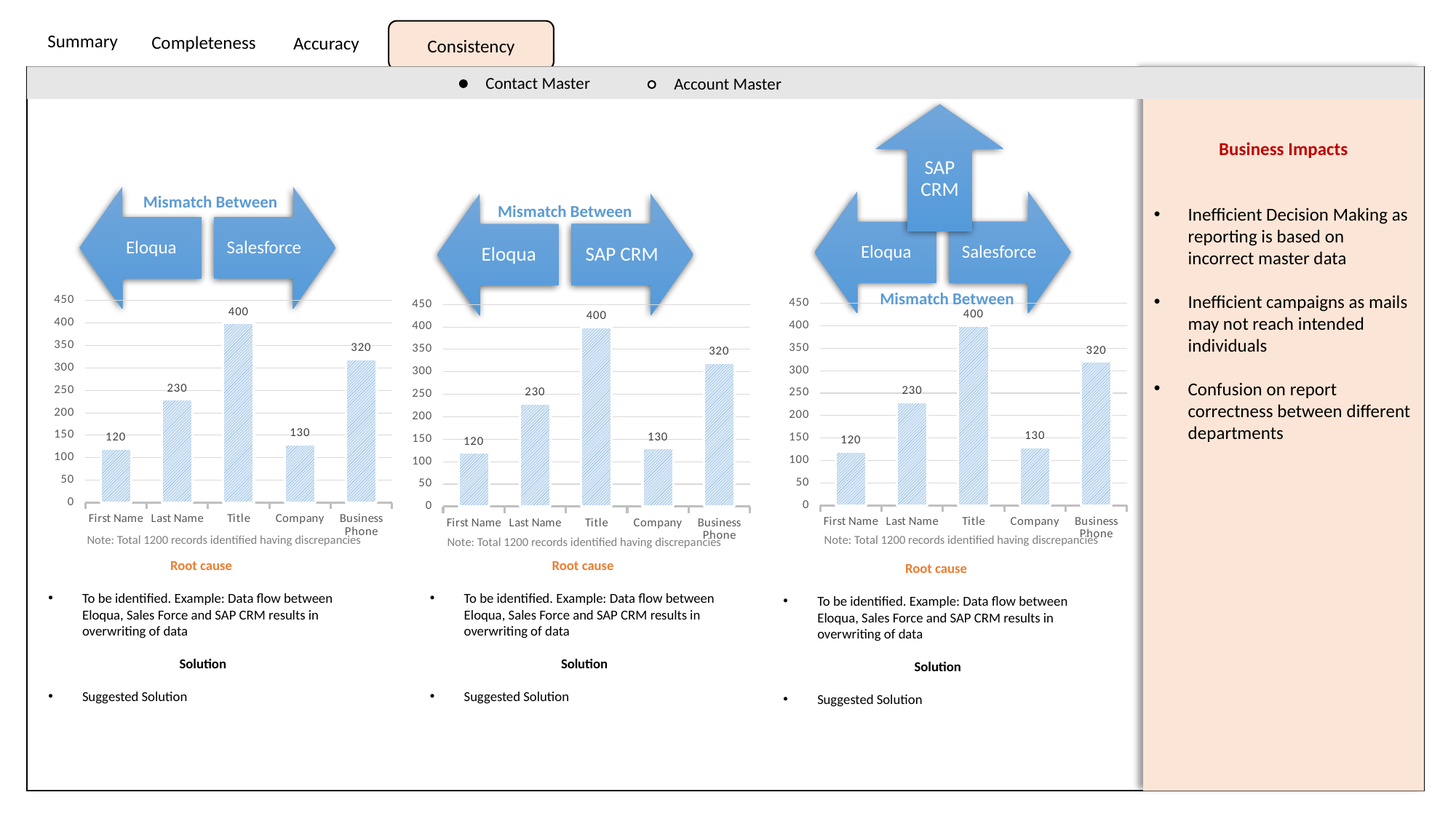

Consistency
Summary
Completeness
Accuracy

Business Impacts

Inefficient Decision Making as reporting is based on incorrect master data

Inefficient campaigns as mails may not reach intended individuals

Confusion on report correctness between different departments

Contact Master
Account Master

SAP CRM
Eloqua
Salesforce
Eloqua
Salesforce
Eloqua
SAP CRM
Mismatch Between
Mismatch Between
Mismatch Between

### Chart

| Category | Eloqua Vs Sales Force |
|---|---|
| First Name | 120.0 |
| Last Name | 230.0 |
| Title | 400.0 |
| Company | 130.0 |
| Business Phone | 320.0 |

### Chart

| Category | Eloqua Vs Sales Force |
|---|---|
| First Name | 120.0 |
| Last Name | 230.0 |
| Title | 400.0 |
| Company | 130.0 |
| Business Phone | 320.0 |

### Chart

| Category | Eloqua Vs Sales Force |
|---|---|
| First Name | 120.0 |
| Last Name | 230.0 |
| Title | 400.0 |
| Company | 130.0 |
| Business Phone | 320.0 |
Note: Total 1200 records identified having discrepancies
Note: Total 1200 records identified having discrepancies
Note: Total 1200 records identified having discrepancies
Root cause

To be identified. Example: Data flow between Eloqua, Sales Force and SAP CRM results in overwriting of data

Solution

Suggested Solution

Root cause

To be identified. Example: Data flow between Eloqua, Sales Force and SAP CRM results in overwriting of data

Solution

Suggested Solution

Root cause

To be identified. Example: Data flow between Eloqua, Sales Force and SAP CRM results in overwriting of data

Solution

Suggested Solution